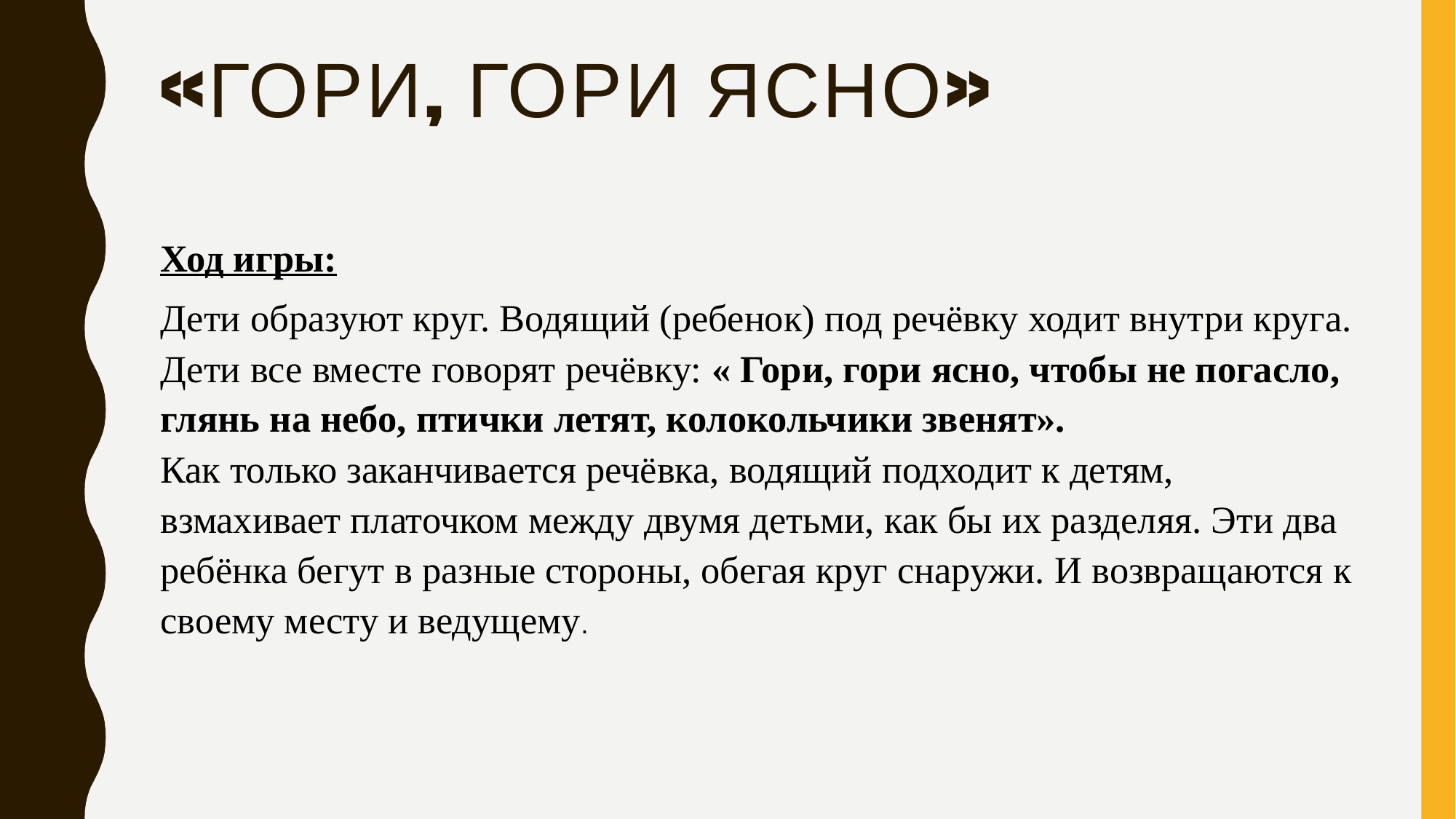

# «Гори, гори ясно»
Ход игры:
Дети образуют круг. Водящий (ребенок) под речёвку ходит внутри круга. Дети все вместе говорят речёвку: « Гори, гори ясно, чтобы не погасло, глянь на небо, птички летят, колокольчики звенят».
Как только заканчивается речёвка, водящий подходит к детям, взмахивает платочком между двумя детьми, как бы их разделяя. Эти два ребёнка бегут в разные стороны, обегая круг снаружи. И возвращаются к своему месту и ведущему.